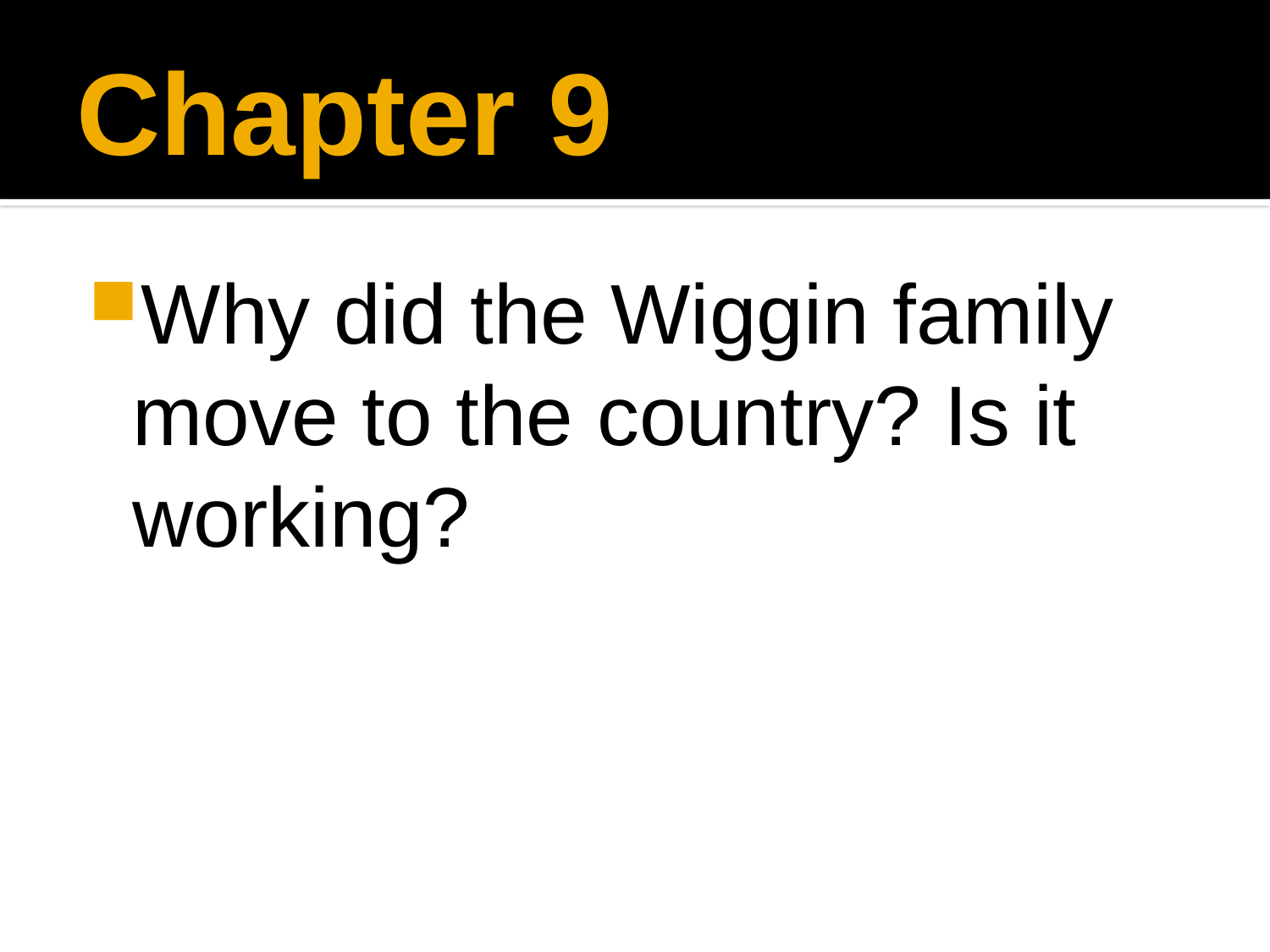

# Chapter 9
Why did the Wiggin family move to the country? Is it working?